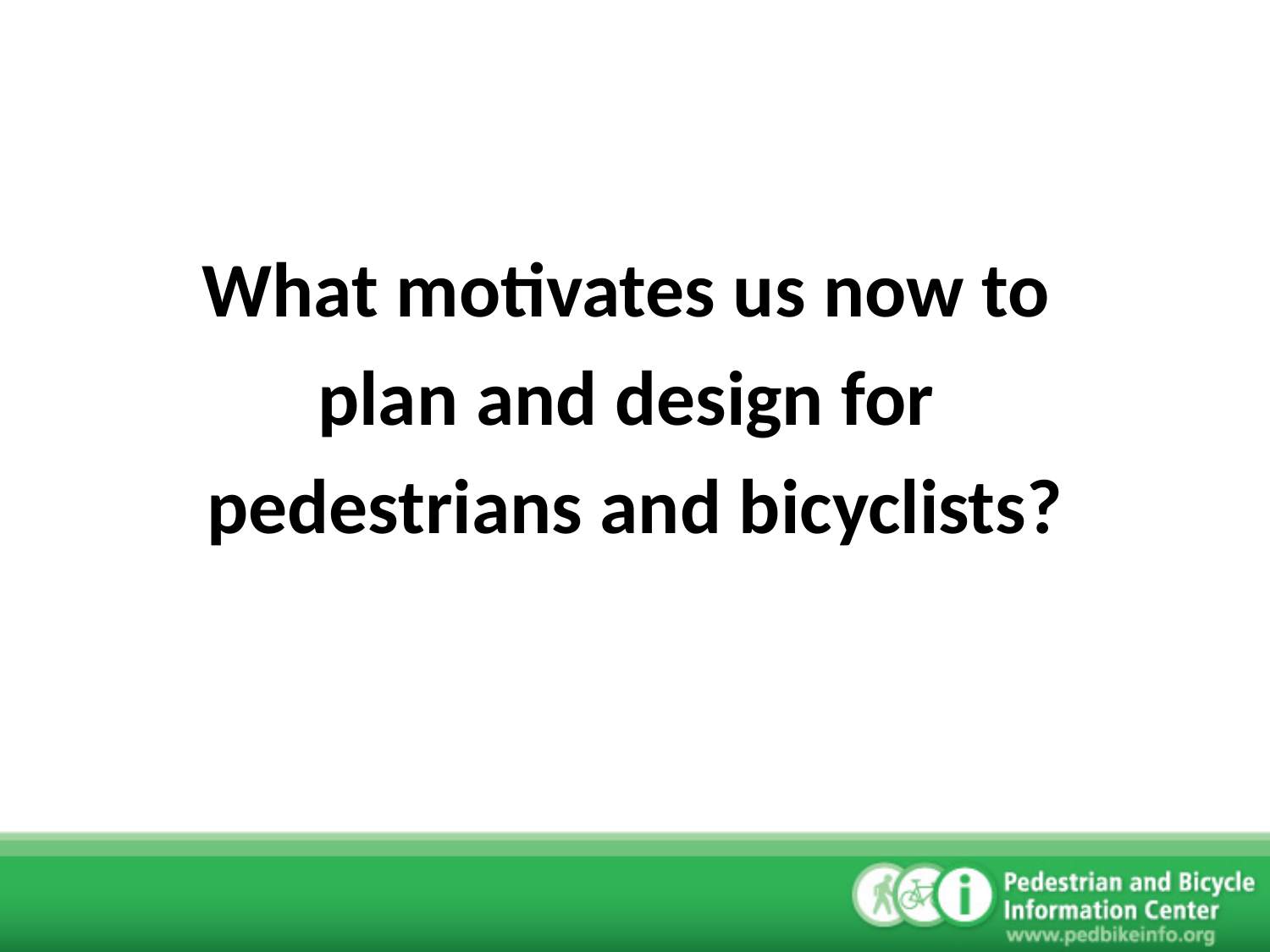

What motivates us now to
plan and design for
pedestrians and bicyclists?